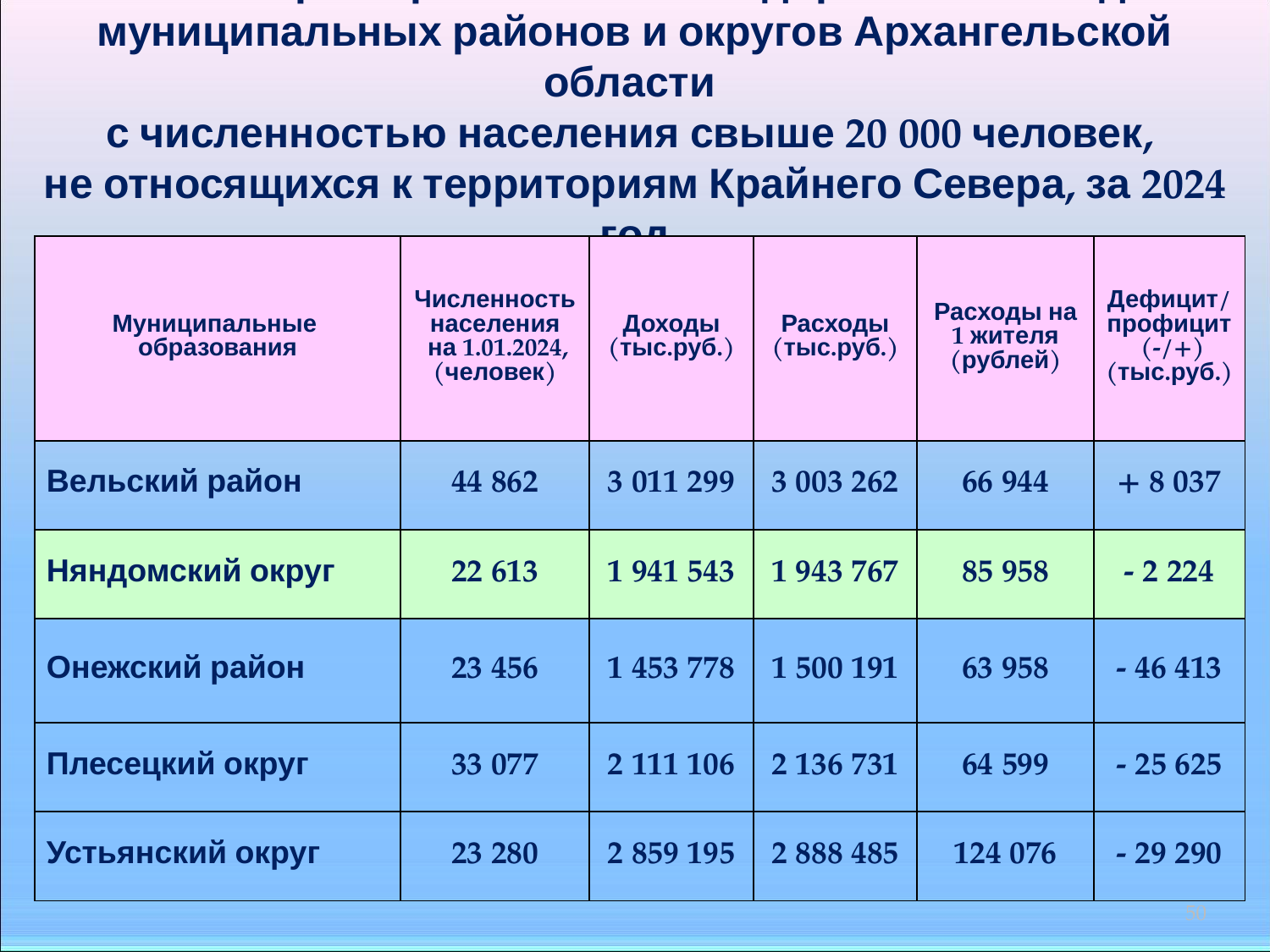

# Основные характеристики консолидированных бюджетов муниципальных районов и округов Архангельской области с численностью населения свыше 20 000 человек, не относящихся к территориям Крайнего Севера, за 2024 год
| Муниципальные образования | Численность населения на 1.01.2024, (человек) | Доходы (тыс.руб.) | Расходы (тыс.руб.) | Расходы на 1 жителя (рублей) | Дефицит/ профицит (-/+) (тыс.руб.) |
| --- | --- | --- | --- | --- | --- |
| Вельский район | 44 862 | 3 011 299 | 3 003 262 | 66 944 | + 8 037 |
| Няндомский округ | 22 613 | 1 941 543 | 1 943 767 | 85 958 | - 2 224 |
| Онежский район | 23 456 | 1 453 778 | 1 500 191 | 63 958 | - 46 413 |
| Плесецкий округ | 33 077 | 2 111 106 | 2 136 731 | 64 599 | - 25 625 |
| Устьянский округ | 23 280 | 2 859 195 | 2 888 485 | 124 076 | - 29 290 |
50